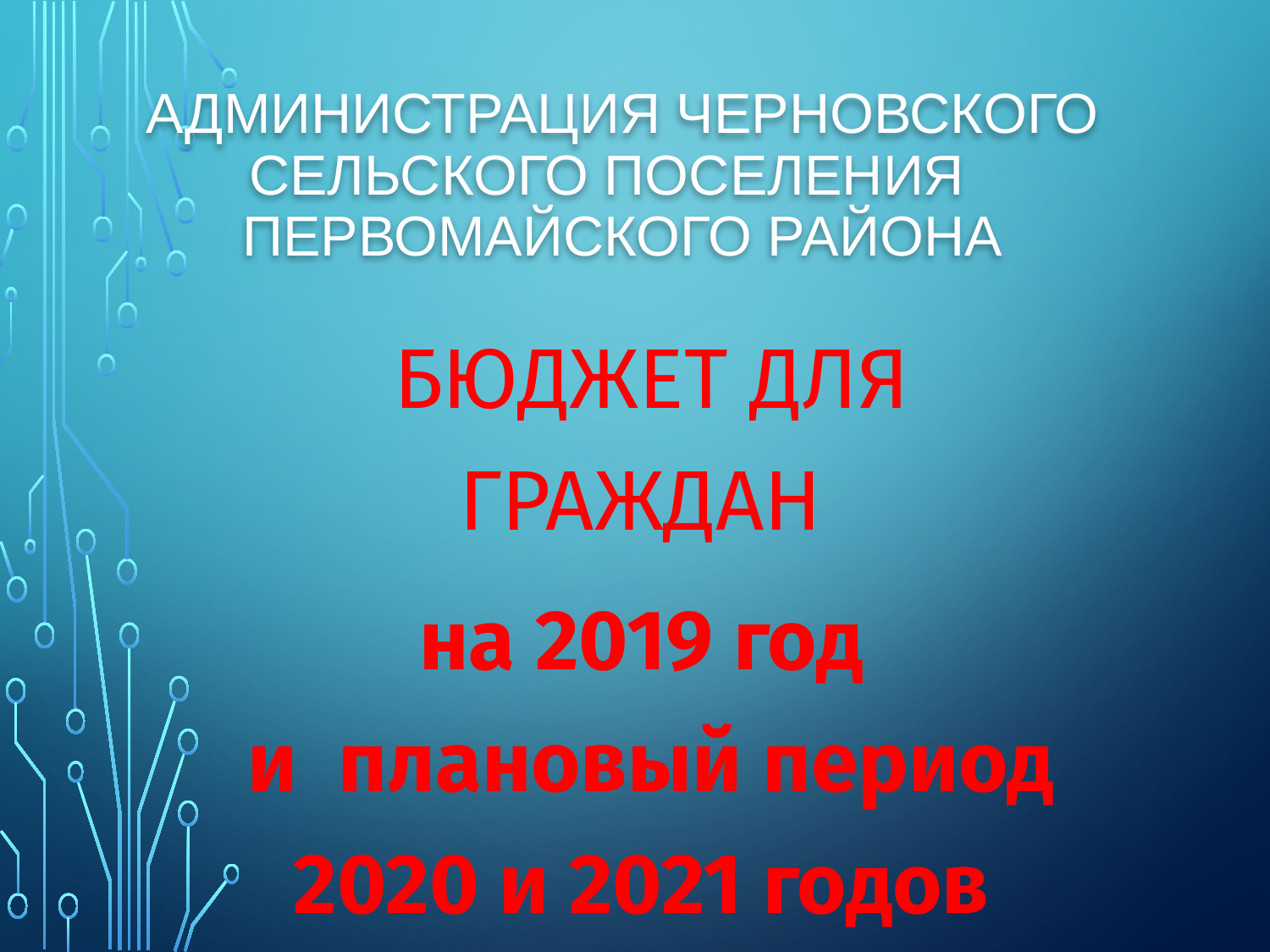

# Администрация ЧЕРНОВского сельского поселения   Первомайского района
БЮДЖЕТ ДЛЯ ГРАЖДАН
на 2019 год
и  плановый период 2020 и 2021 годов